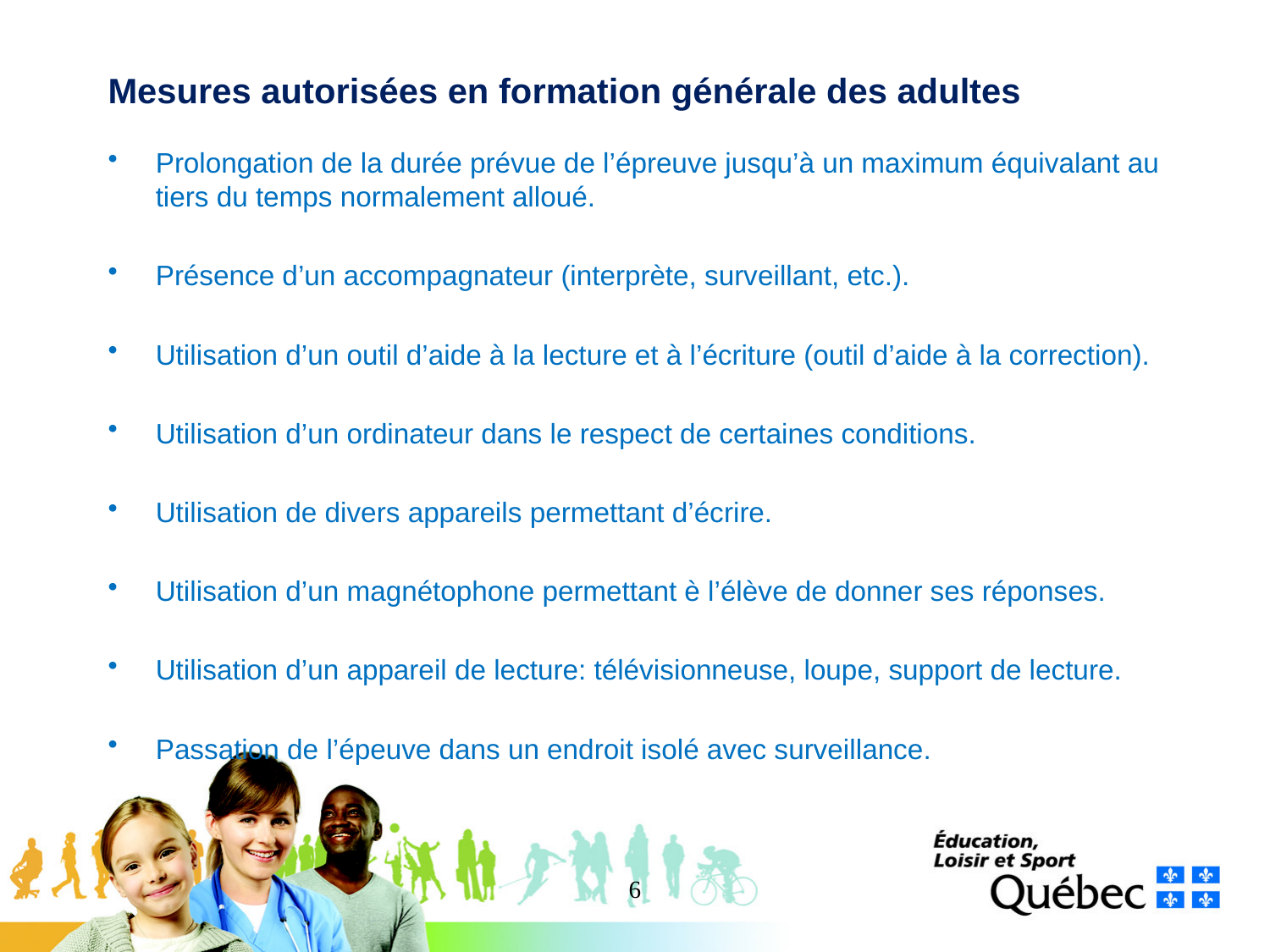

# Mesures autorisées en formation générale des adultes
Prolongation de la durée prévue de l’épreuve jusqu’à un maximum équivalant au tiers du temps normalement alloué.

Présence d’un accompagnateur (interprète, surveillant, etc.).

Utilisation d’un outil d’aide à la lecture et à l’écriture (outil d’aide à la correction).

Utilisation d’un ordinateur dans le respect de certaines conditions.

Utilisation de divers appareils permettant d’écrire.

Utilisation d’un magnétophone permettant è l’élève de donner ses réponses.

Utilisation d’un appareil de lecture: télévisionneuse, loupe, support de lecture.

Passation de l’épeuve dans un endroit isolé avec surveillance.
6